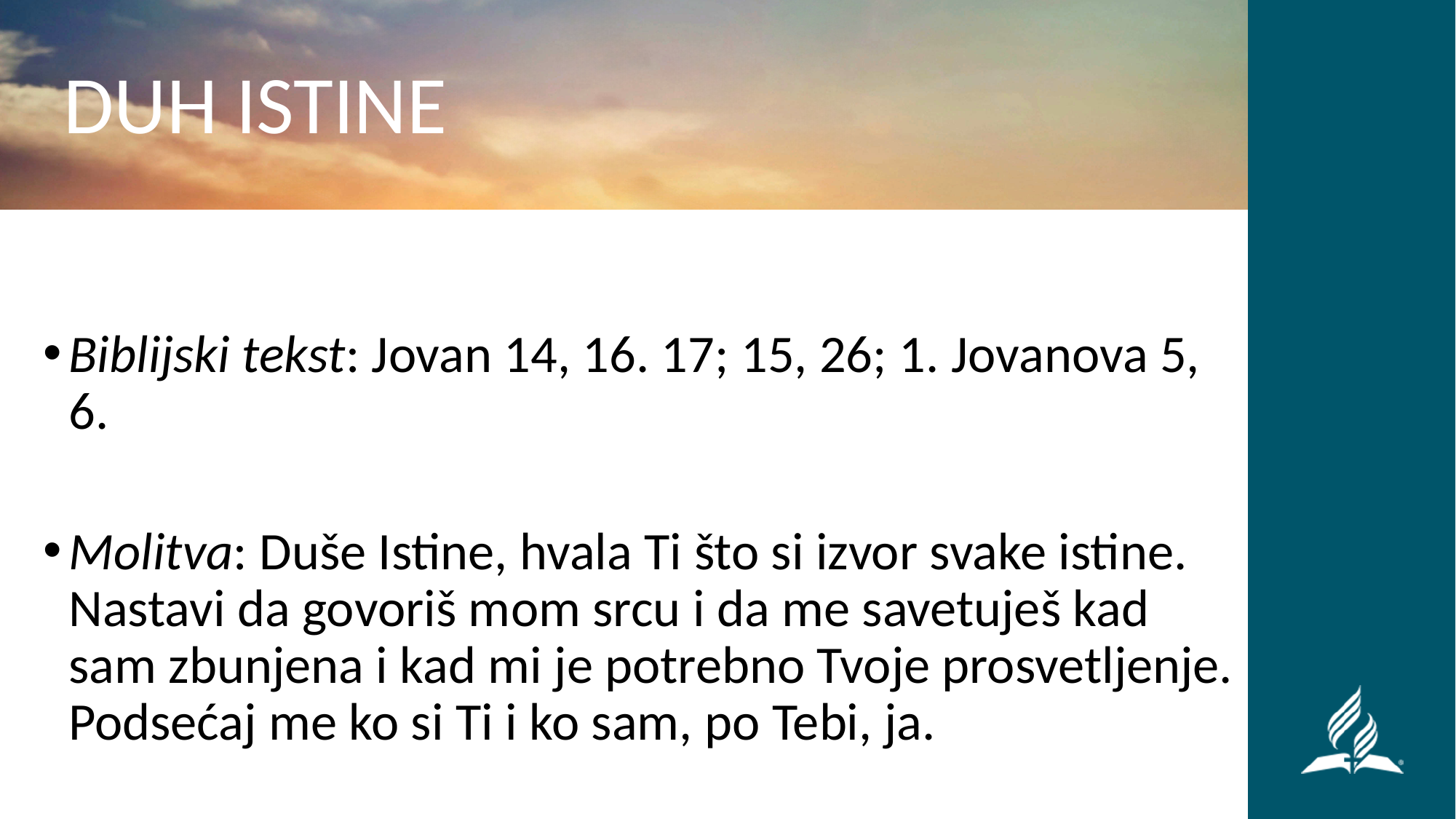

DUH ISTINE

Biblijski tekst: Jovan 14, 16. 17; 15, 26; 1. Jovanova 5, 6.

Molitva: Duše Istine, hvala Ti što si izvor svake istine. Nastavi da govoriš mom srcu i da me savetuješ kad sam zbunjena i kad mi je potrebno Tvoje prosvetljenje. Podsećaj me ko si Ti i ko sam, po Tebi, ja.